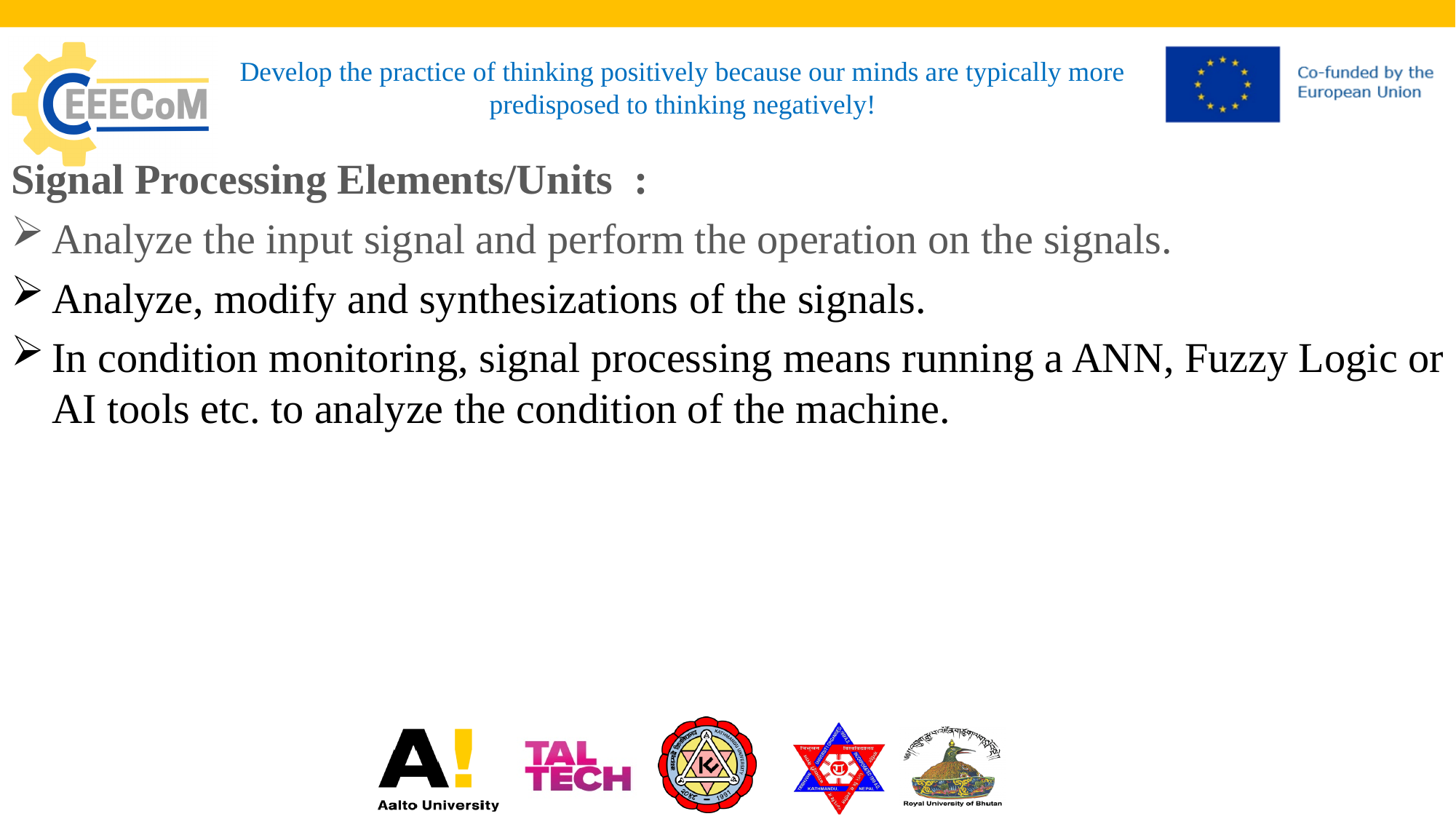

# Develop the practice of thinking positively because our minds are typically more predisposed to thinking negatively!
Signal Processing Elements/Units  :
Analyze the input signal and perform the operation on the signals.
Analyze, modify and synthesizations of the signals.
In condition monitoring, signal processing means running a ANN, Fuzzy Logic or AI tools etc. to analyze the condition of the machine.